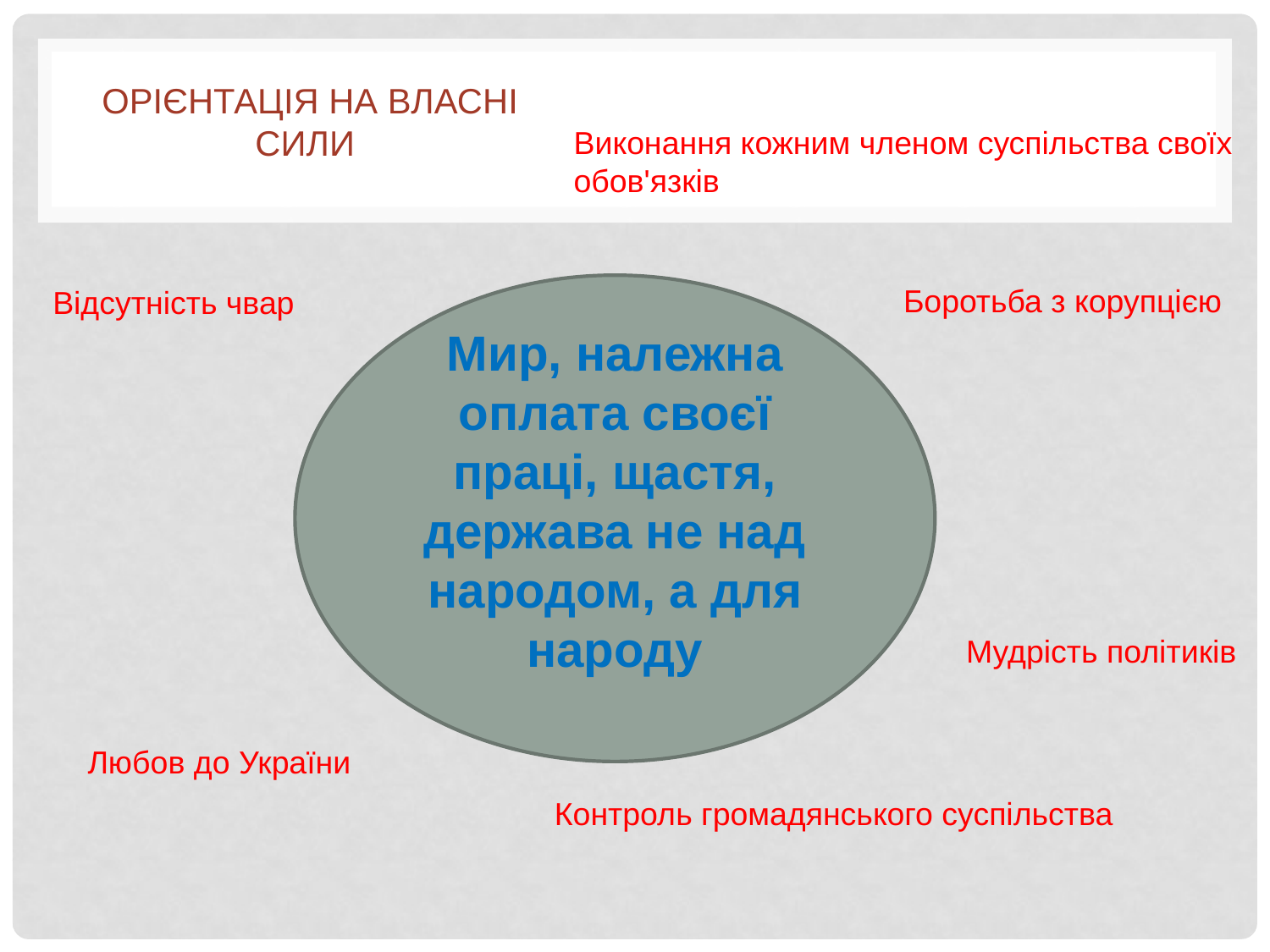

# ОРІЄНТАЦІЯ НА ВЛАСНІ СИЛИ
Виконання кожним членом суспільства своїх обов'язків
Боротьба з корупцією
Мир, належна оплата своєї праці, щастя, держава не над народом, а для народу

Відсутність чвар
Мудрість політиків
Любов до України
Контроль громадянського суспільства